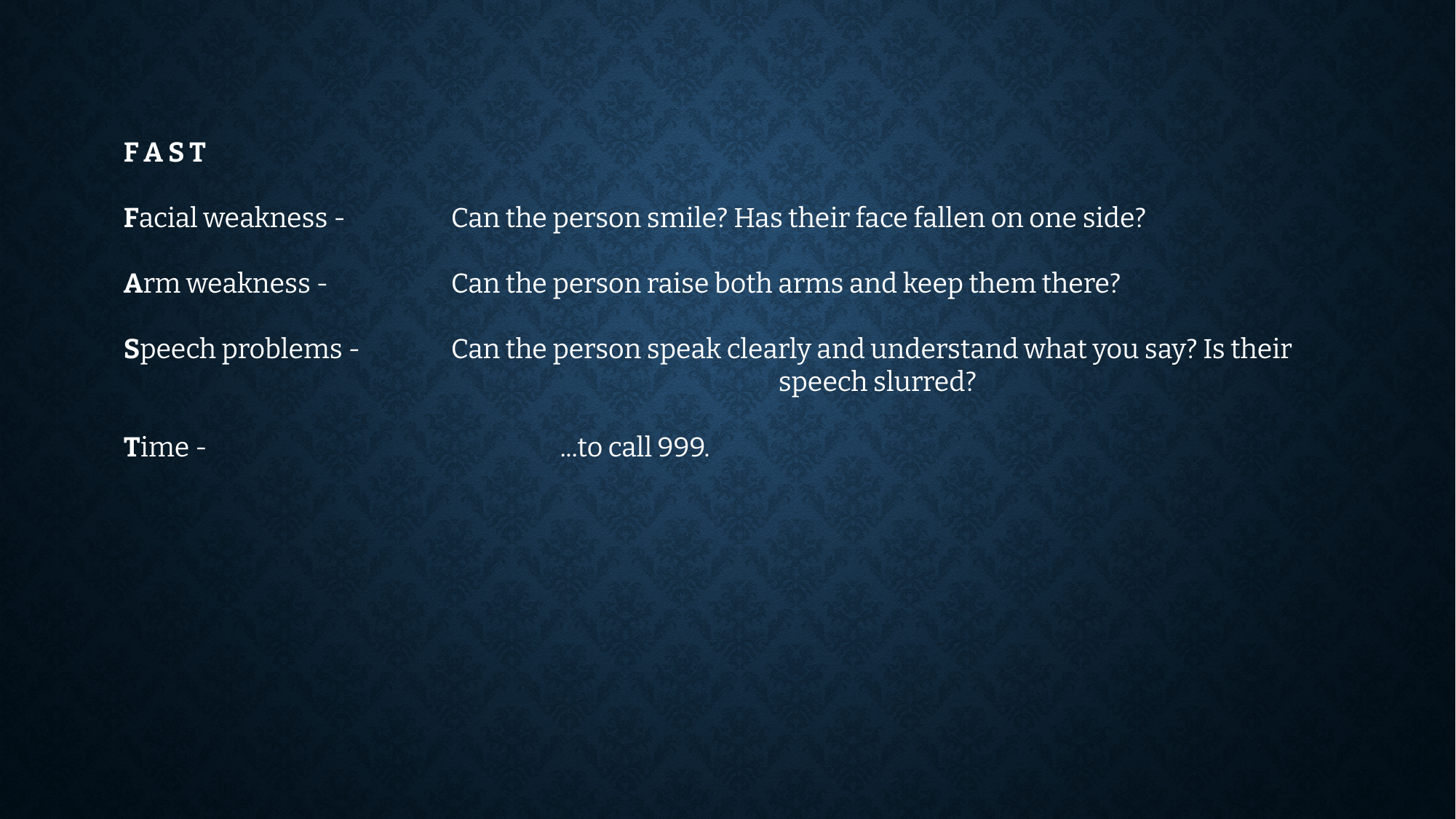

F A S T

Facial weakness - 	Can the person smile? Has their face fallen on one side?

Arm weakness - 		Can the person raise both arms and keep them there?

Speech problems - 	Can the person speak clearly and understand what you say? Is their 							speech slurred?

Time - 				...to call 999.